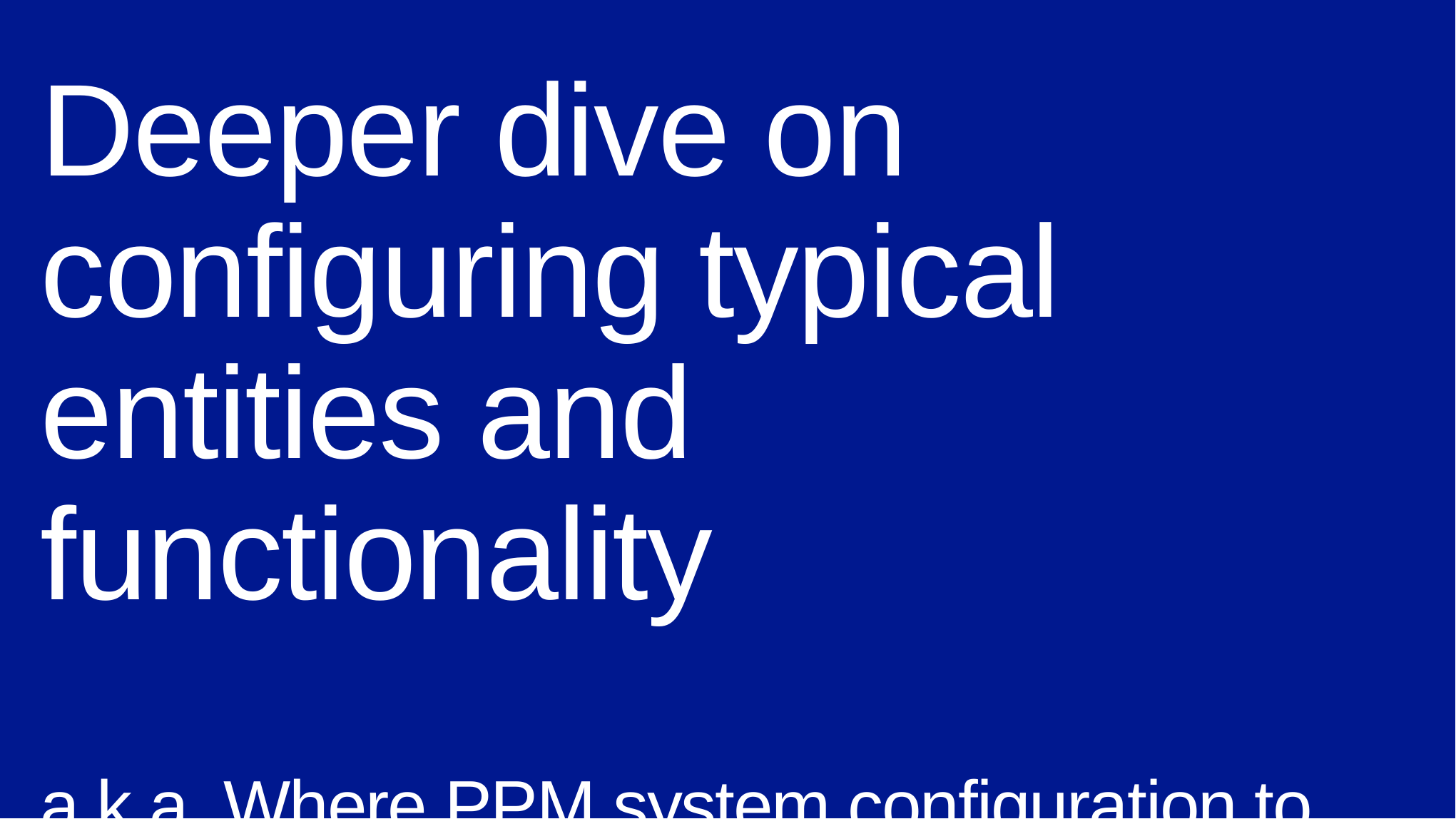

# Deeper dive on configuring typical entities and functionality a.k.a. Where PPM system configuration to “meets” with the methodology